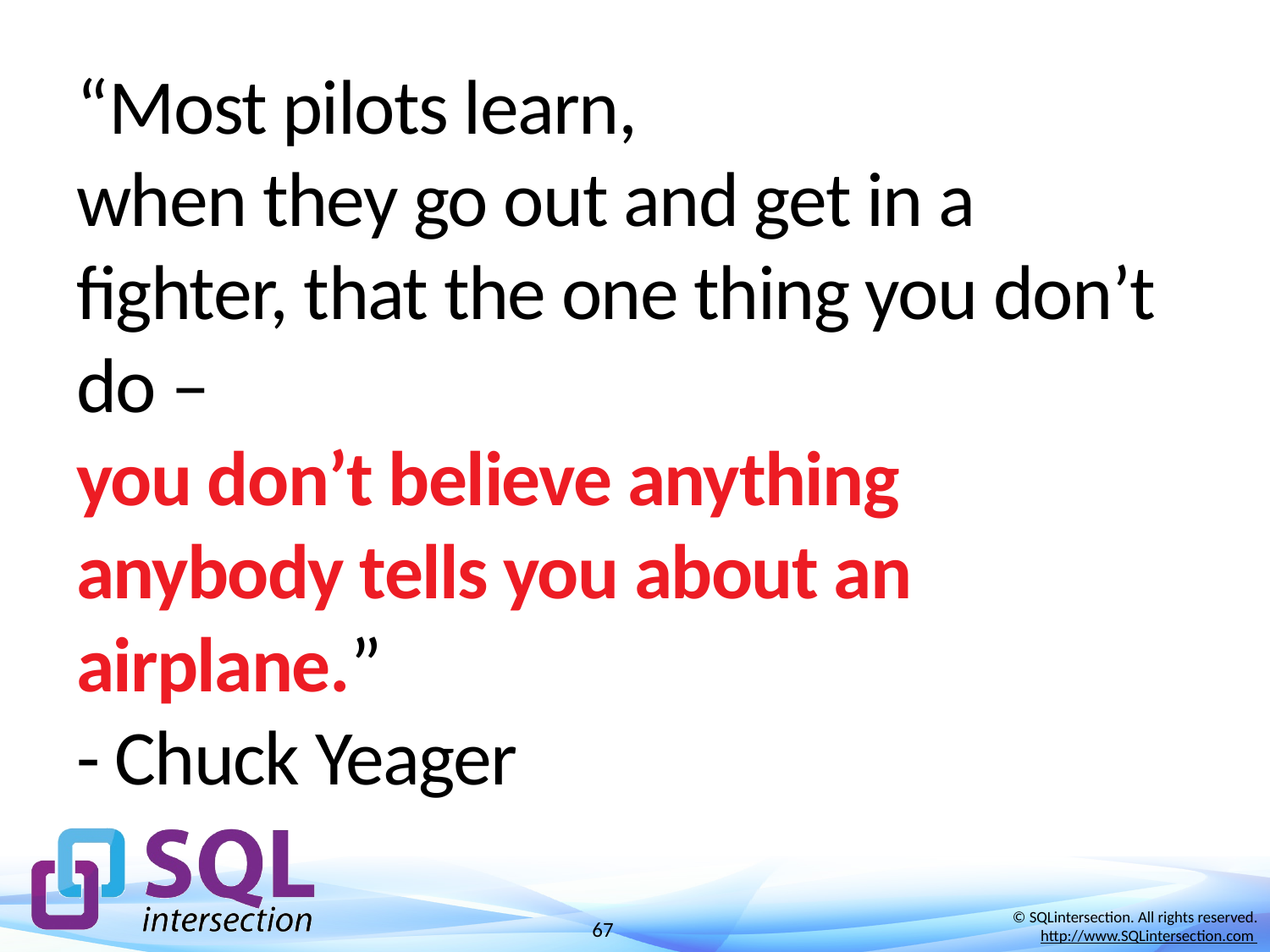

# “Most pilots learn, when they go out and get in a fighter, that the one thing you don’t do – you don’t believe anything anybody tells you about an airplane.” - Chuck Yeager